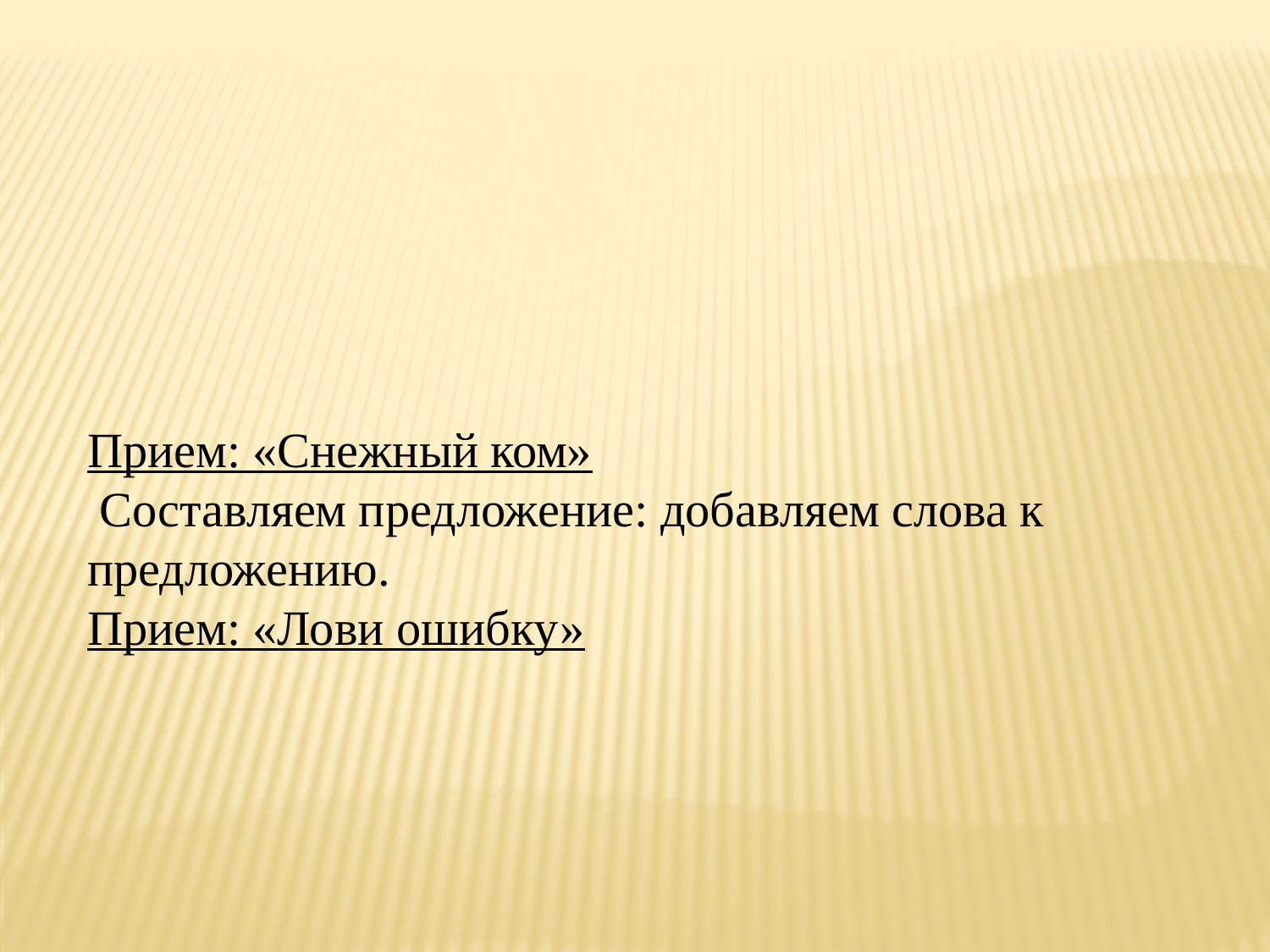

Прием: «Снежный ком»
 Составляем предложение: добавляем слова к предложению.
Прием: «Лови ошибку»